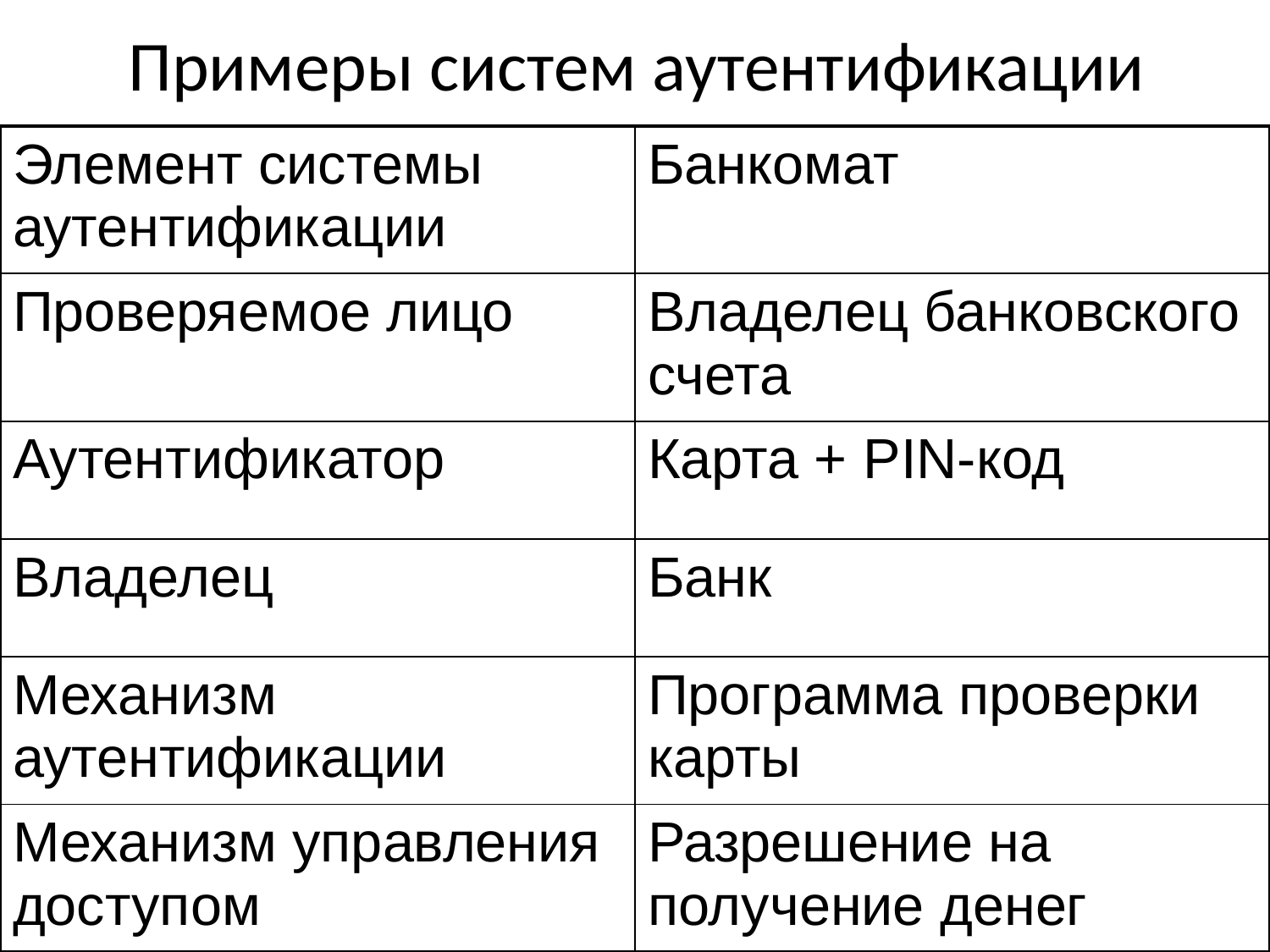

# Примеры систем аутентификации
| Элемент системы аутентификации | Банкомат |
| --- | --- |
| Проверяемое лицо | Владелец банковского счета |
| Аутентификатор | Карта + PIN-код |
| Владелец | Банк |
| Механизм аутентификации | Программа проверки карты |
| Механизм управления доступом | Разрешение на получение денег |